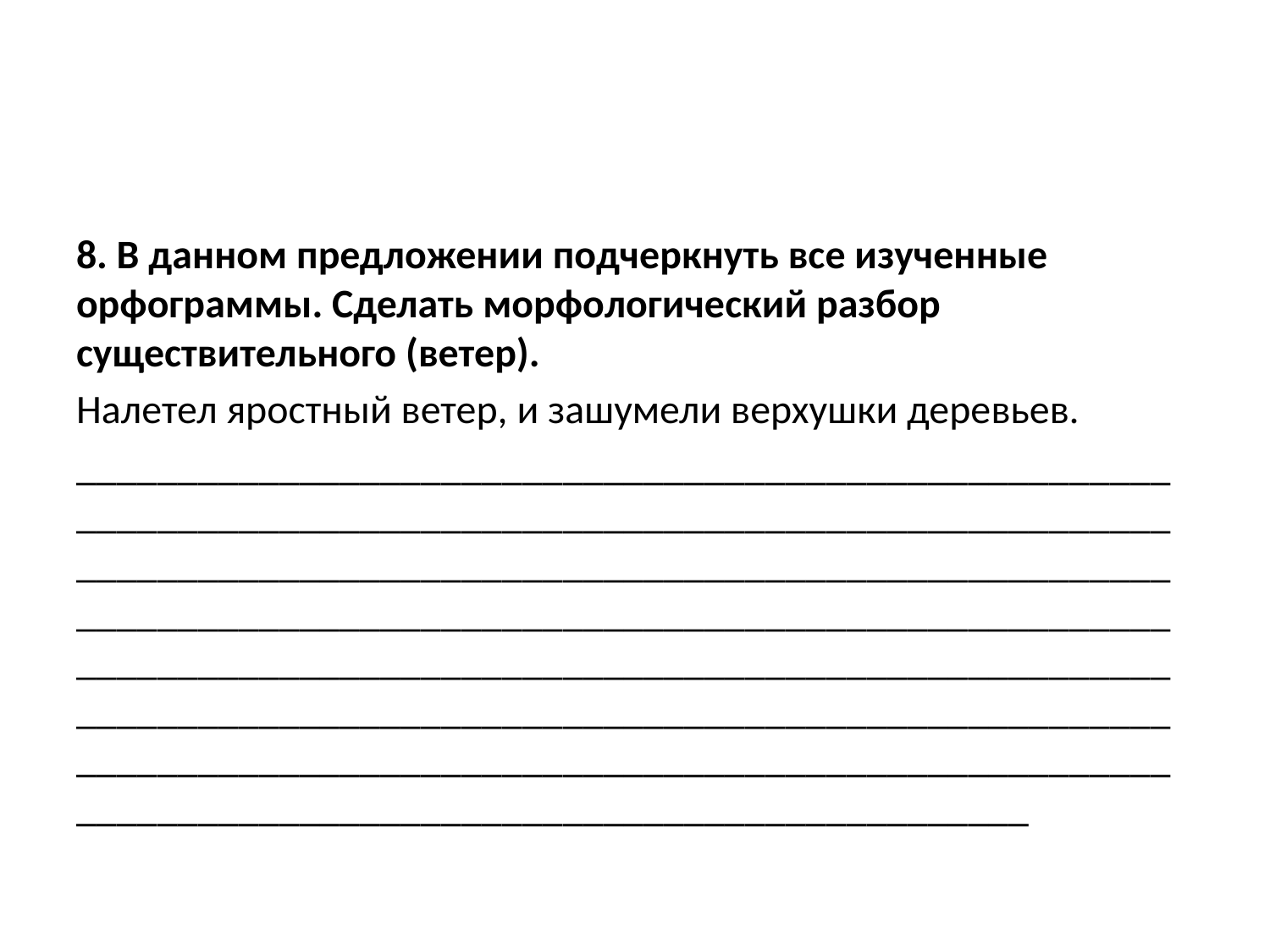

#
8. В данном предложении подчеркнуть все изученные орфограммы. Сделать морфологический разбор существительного (ветер).
Налетел яростный ветер, и зашумели верхушки деревьев.
_________________________________________________________________________________________________________________________________________________________________________________________________________________________________________________________________________________________________________________________________________________________________________________________________________________________________________